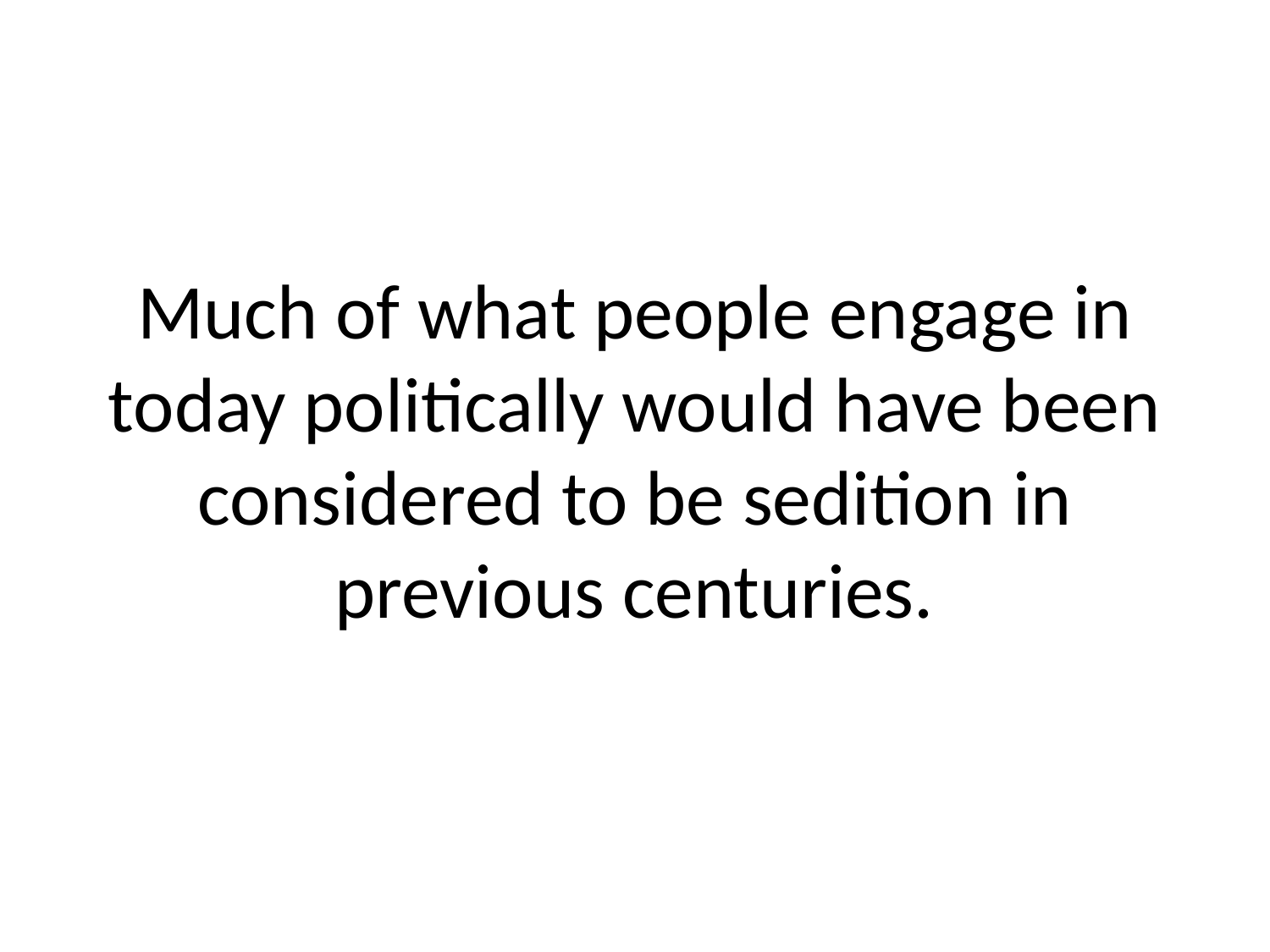

# Much of what people engage in today politically would have been considered to be sedition in previous centuries.